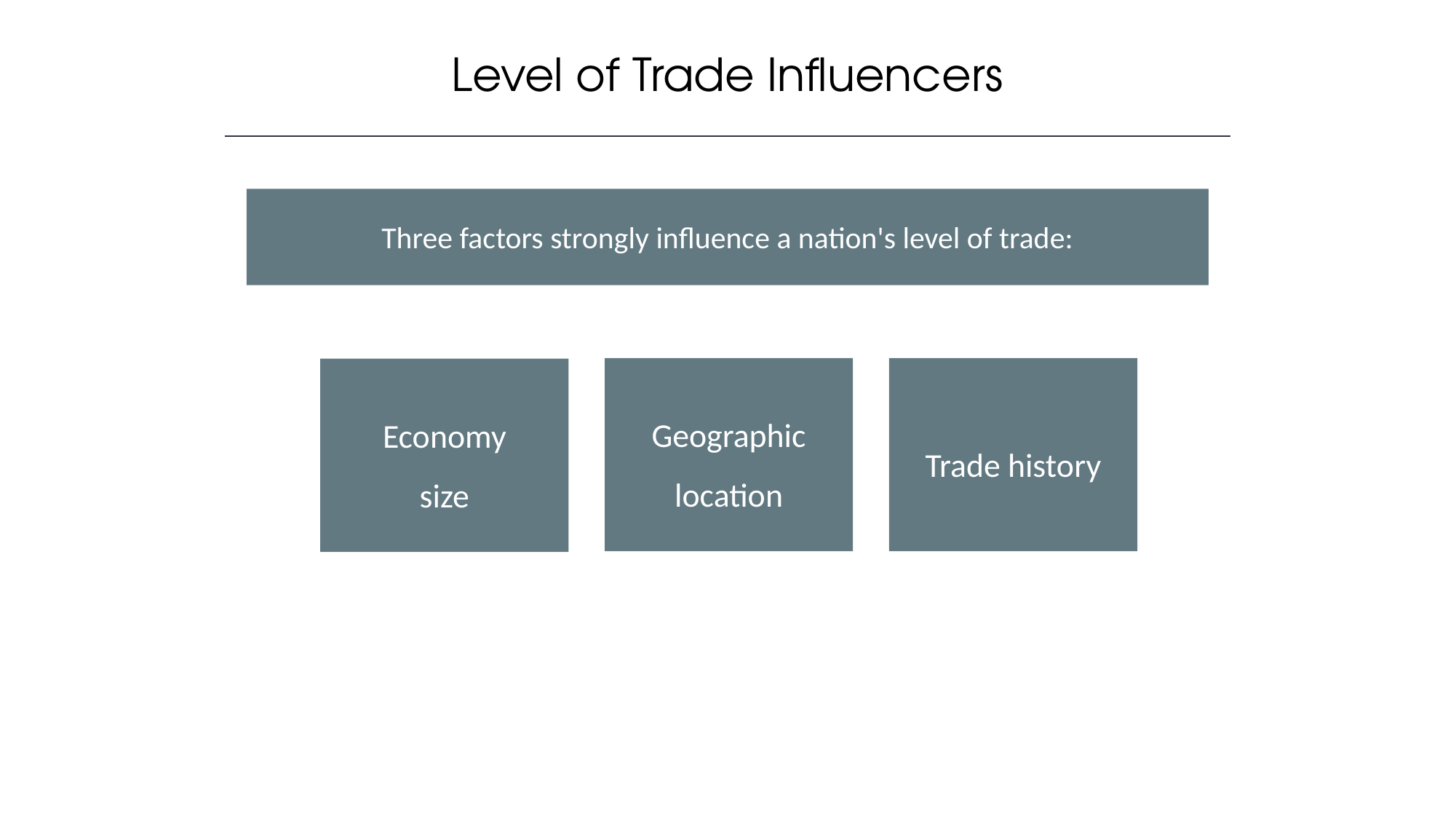

Level of Trade Influencers
HAWKES LEARNING

Three factors strongly influence a nation's level of trade:

Geographic location

Trade history

Economy size